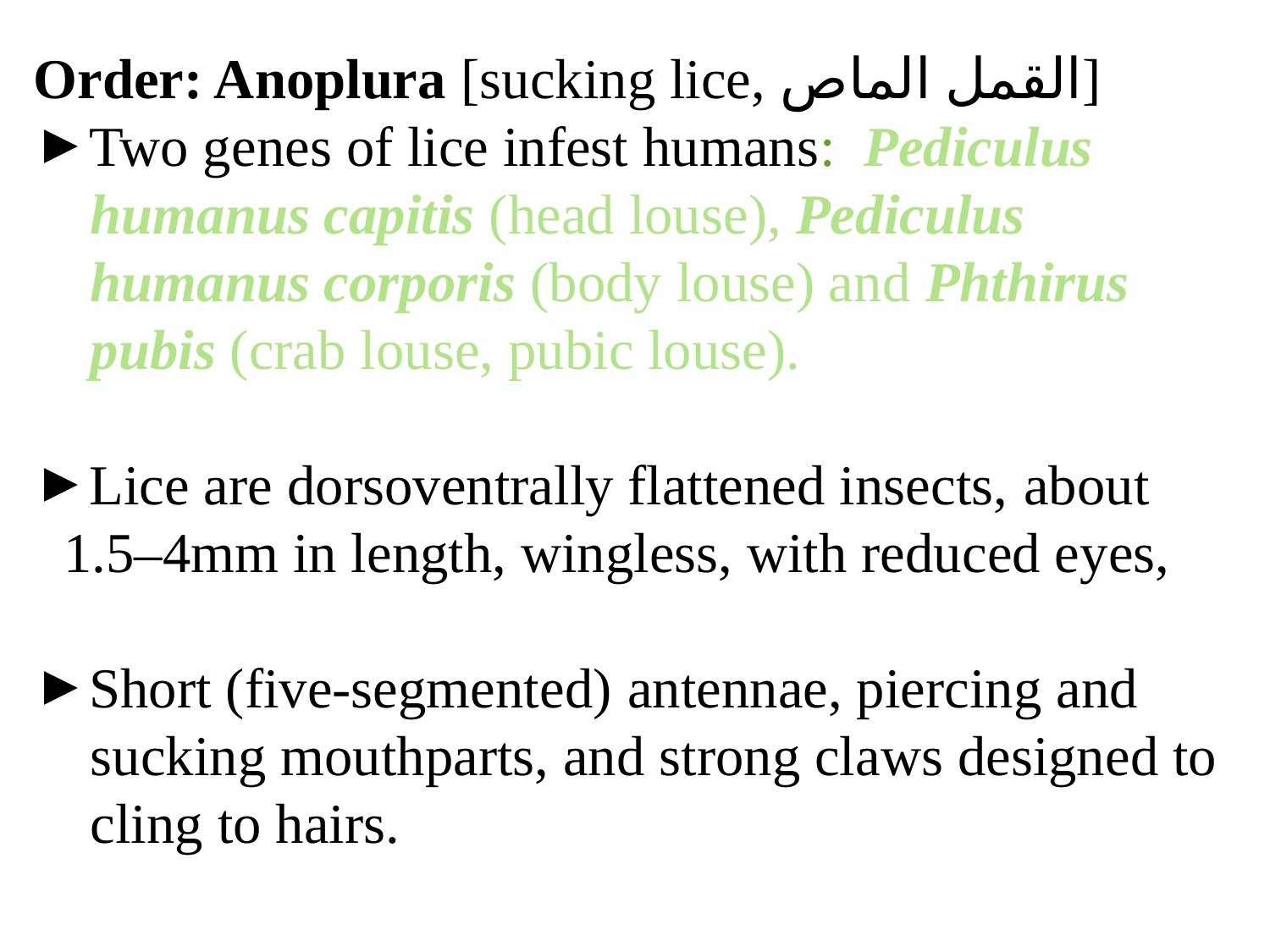

Order: Anoplura [sucking lice, القمل الماص]
Two genes of lice infest humans:  Pediculus
    humanus capitis (head louse), Pediculus
    humanus corporis (body louse) and Phthirus
    pubis (crab louse, pubic louse).

Lice are dorsoventrally flattened insects, about 1.5–4mm in length, wingless, with reduced eyes,

Short (five-segmented) antennae, piercing and
    sucking mouthparts, and strong claws designed to
    cling to hairs.